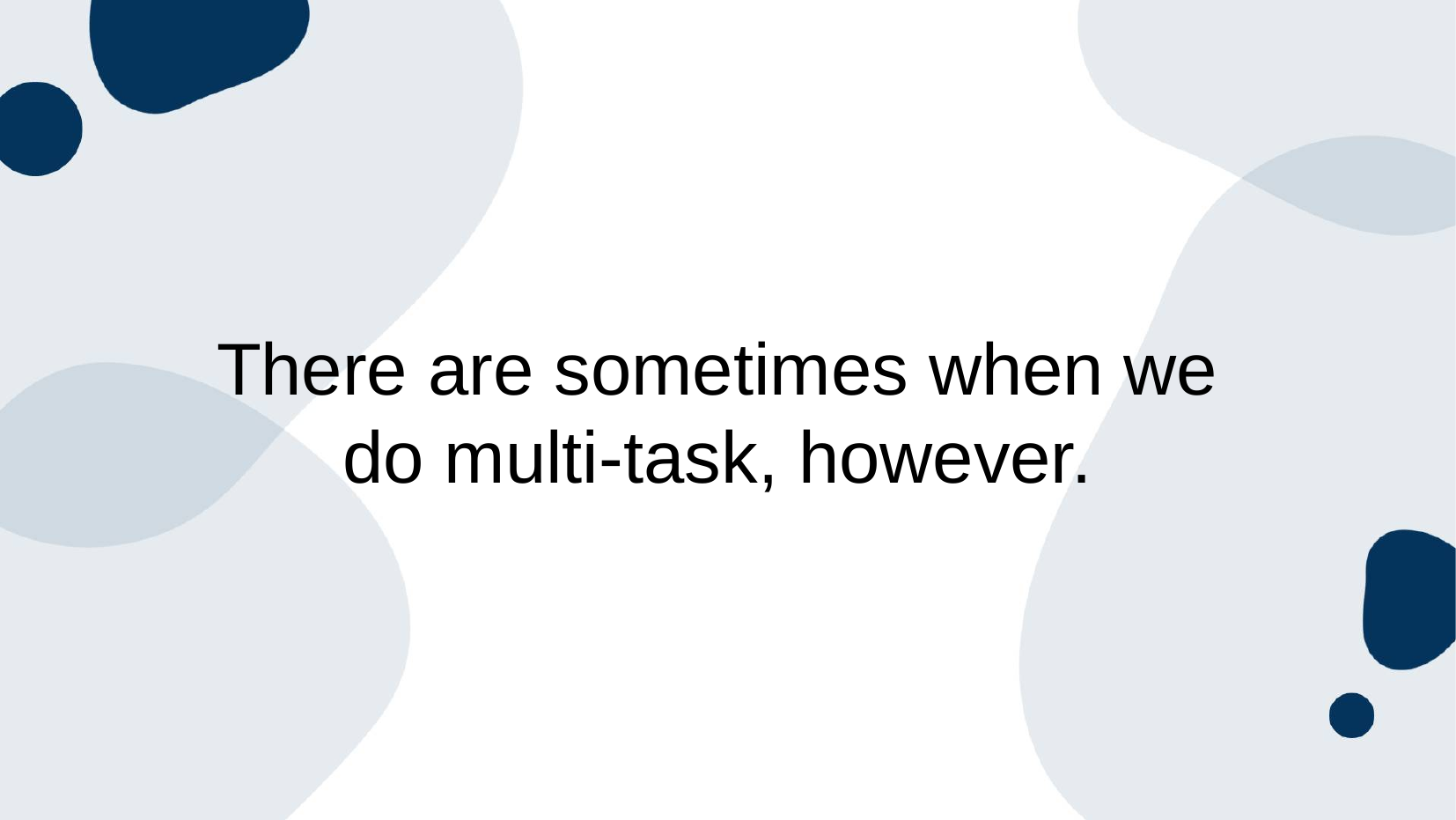

There are sometimes when we
do multi-task, however.